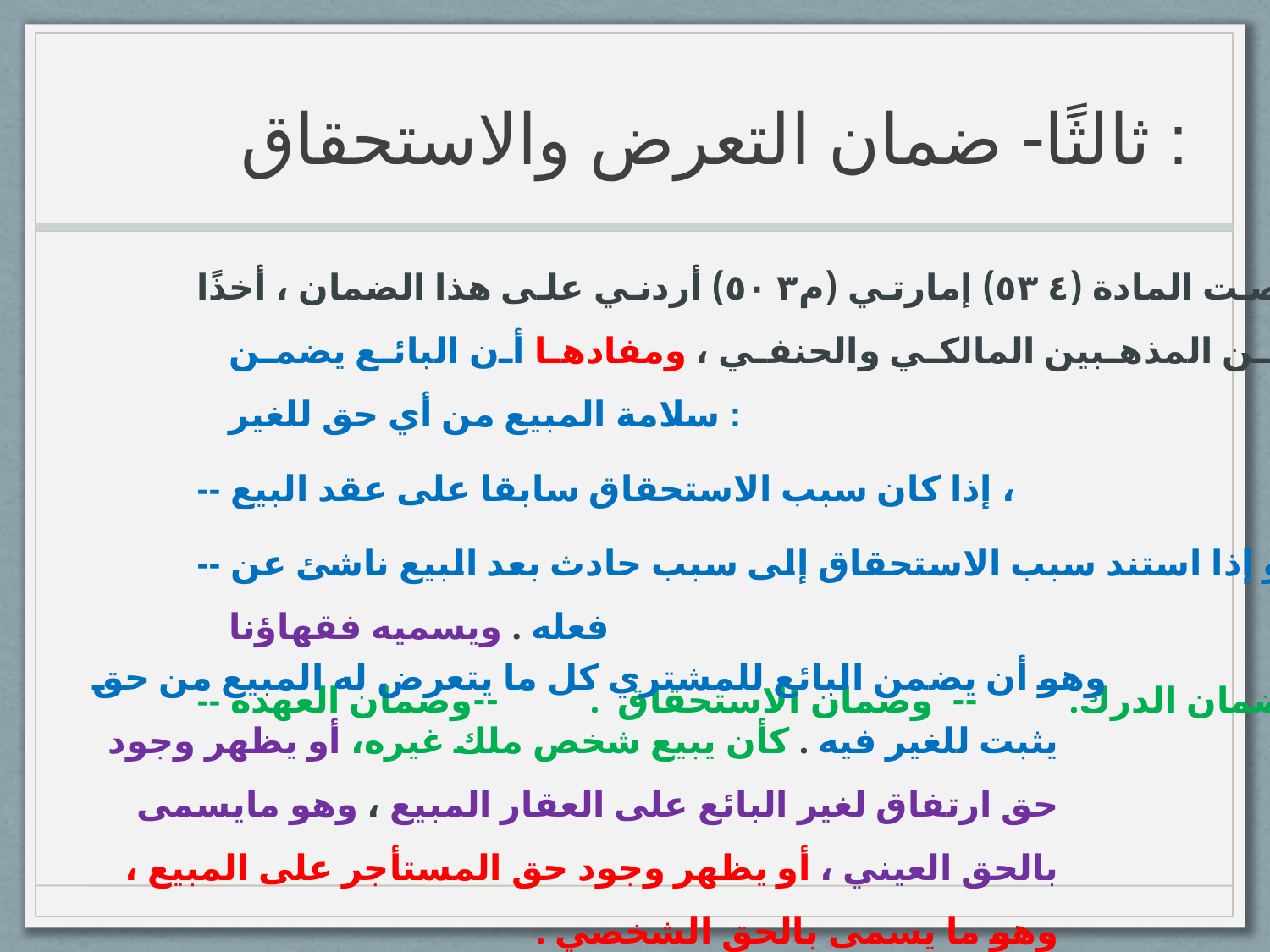

# ثالثًا- ضمان التعرض والاستحقاق :
نصت المادة (٥٣٤) إمارتي (م٥٠٣) أردني على هذا الضمان ، أخذًا من المذهبين المالكي والحنفي ، ومفادها أن البائع يضمن سلامة المبيع من أي حق للغير :
-- إذا كان سبب الاستحقاق سابقا على عقد البيع ،
-- أو إذا استند سبب الاستحقاق إلى سبب حادث بعد البيع ناشئ عن فعله . ويسميه فقهاؤنا
-- ضمان الدرك.          --  وضمان الاستحقاق  .          --وضمان العهدة

وهو أن يضمن البائع للمشتري كل ما يتعرض له المبيع من حق يثبت للغير فيه . كأن يبيع شخص ملك غيره، أو يظهر وجود حق ارتفاق لغير البائع على العقار المبيع ، وهو مايسمى بالحق العيني ، أو يظهر وجود حق المستأجر على المبيع ، وهو ما يسمى بالحق الشخصي .